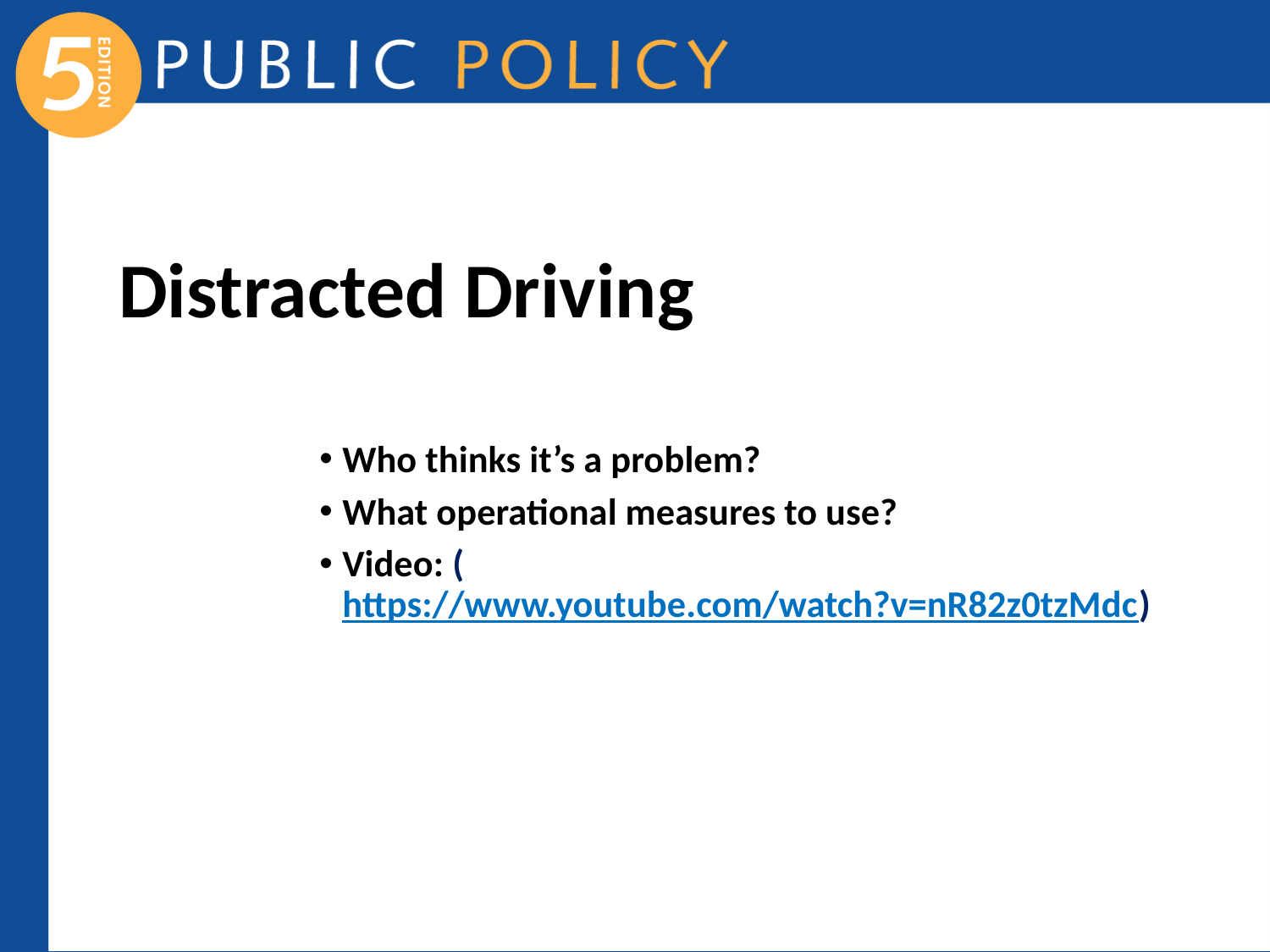

# Distracted Driving
Who thinks it’s a problem?
What operational measures to use?
Video: (https://www.youtube.com/watch?v=nR82z0tzMdc)